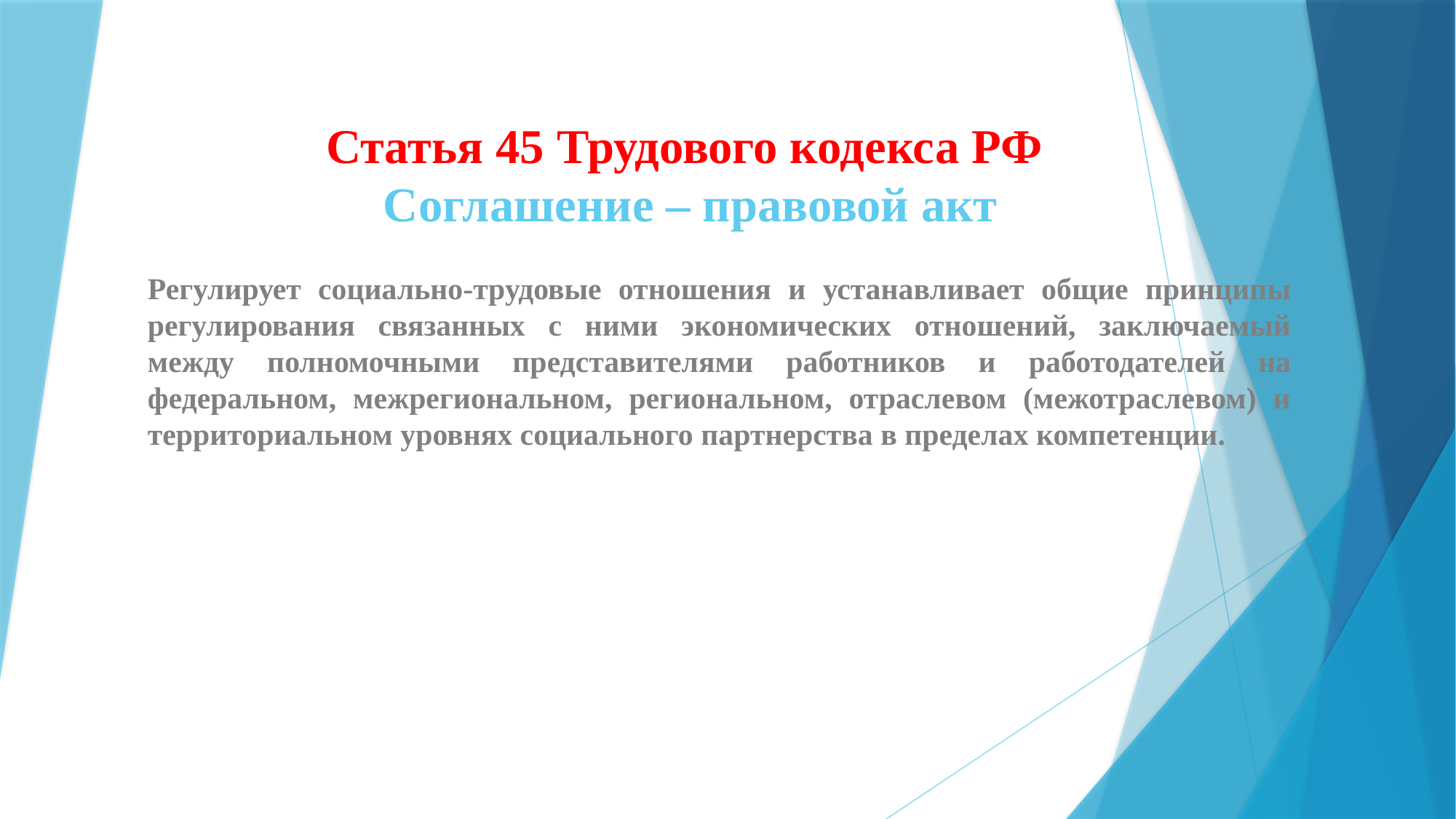

# Статья 45 Трудового кодекса РФ Соглашение – правовой акт
Регулирует социально-трудовые отношения и устанавливает общие принципы регулирования связанных с ними экономических отношений, заключаемый между полномочными представителями работников и работодателей на федеральном, межрегиональном, региональном, отраслевом (межотраслевом) и территориальном уровнях социального партнерства в пределах компетенции.